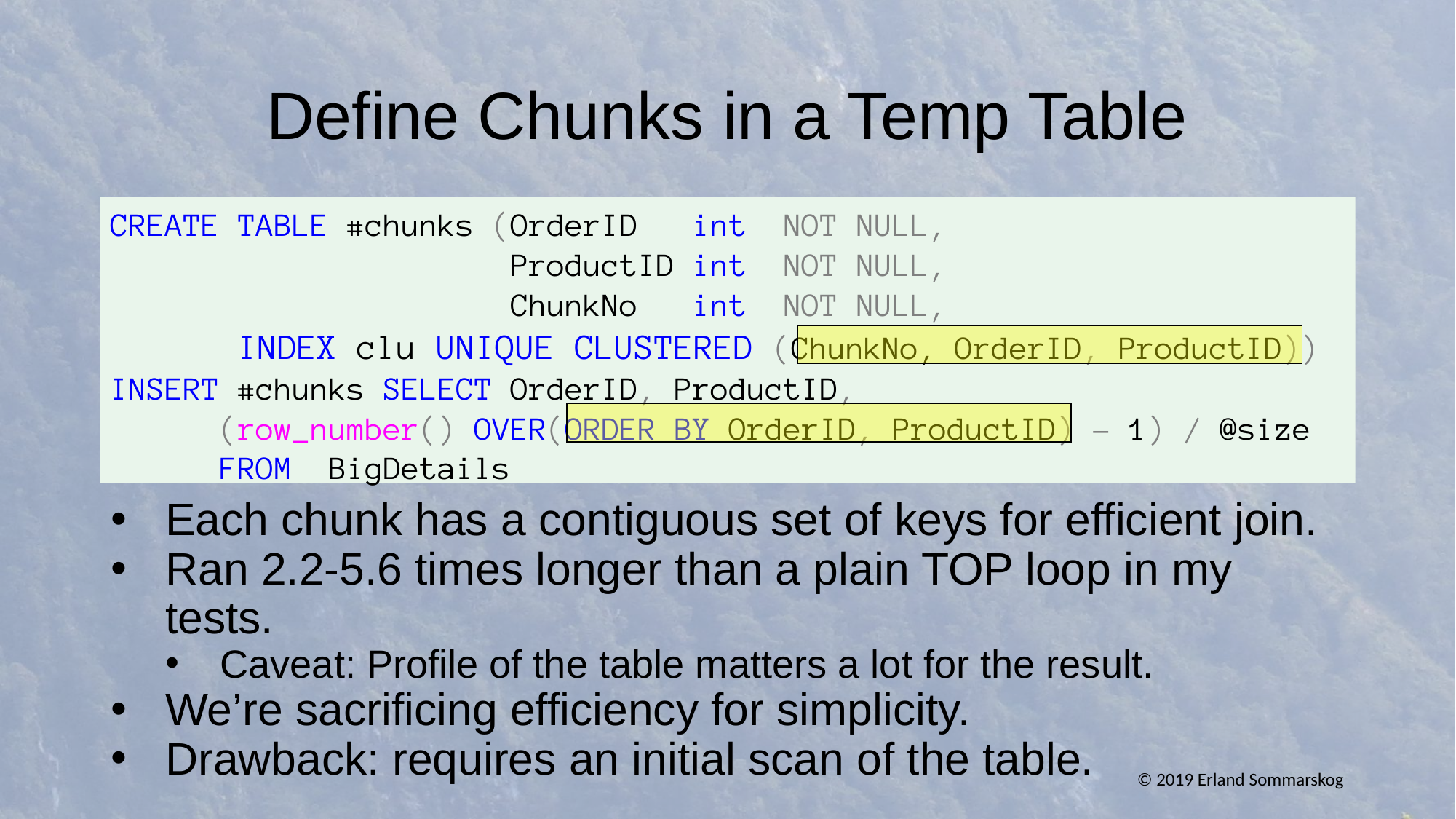

# Define Chunks in a Temp Table
CREATE TABLE #chunks (OrderID   int  NOT NULL,
                      ProductID int  NOT NULL,
                      ChunkNo   int  NOT NULL,
       INDEX clu UNIQUE CLUSTERED (ChunkNo, OrderID, ProductID))
INSERT #chunks SELECT OrderID, ProductID,
      (row_number() OVER(ORDER BY OrderID, ProductID) - 1) / @size
      FROM  BigDetails

Each chunk has a contiguous set of keys for efficient join.
Ran 2.2-5.6 times longer than a plain TOP loop in my tests.
Caveat: Profile of the table matters a lot for the result.
We’re sacrificing efficiency for simplicity.
Drawback: requires an initial scan of the table.
© 2019 Erland Sommarskog